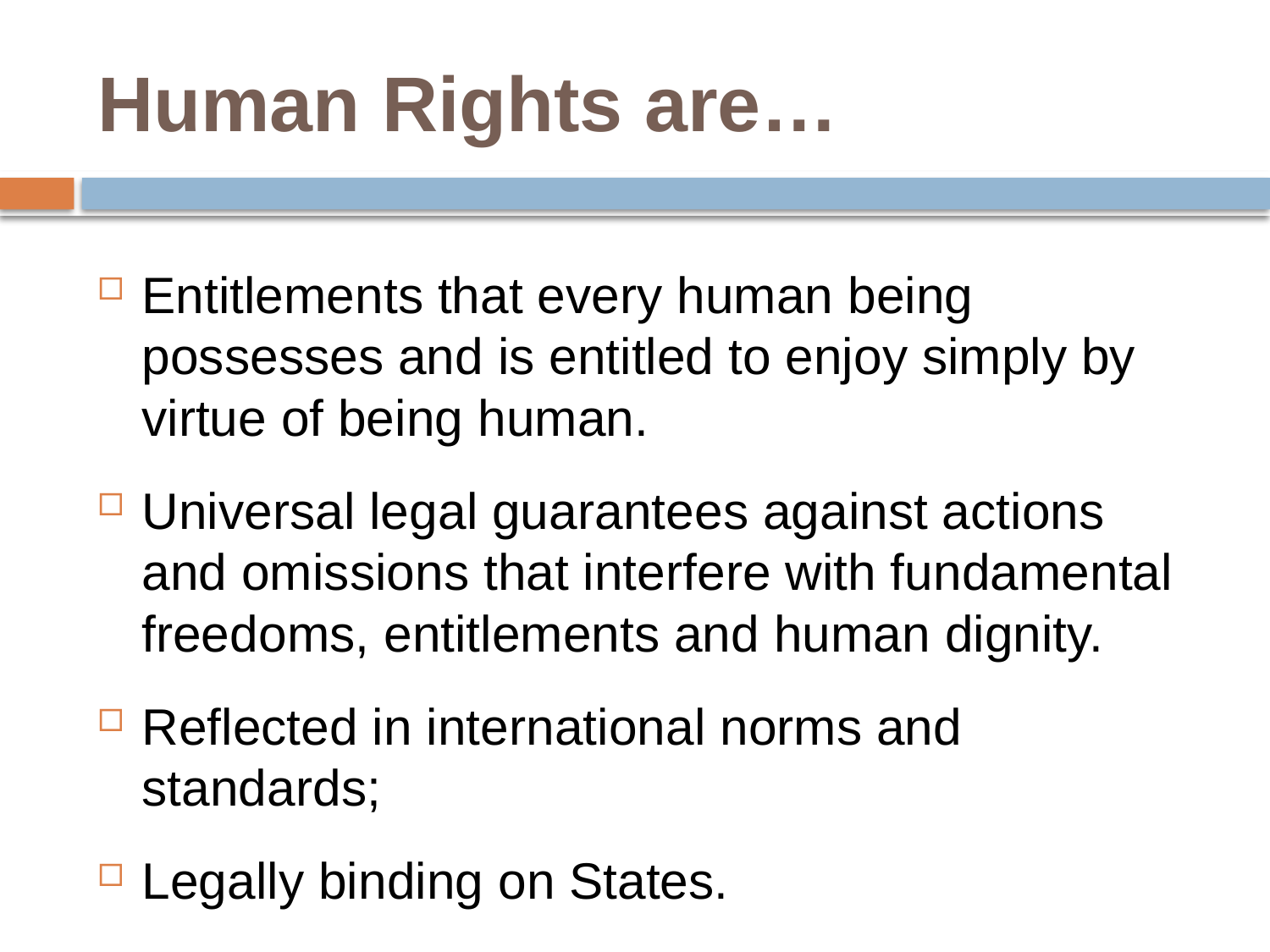

# Human Rights are…
Entitlements that every human being possesses and is entitled to enjoy simply by virtue of being human.
Universal legal guarantees against actions and omissions that interfere with fundamental freedoms, entitlements and human dignity.
Reflected in international norms and standards;
Legally binding on States.